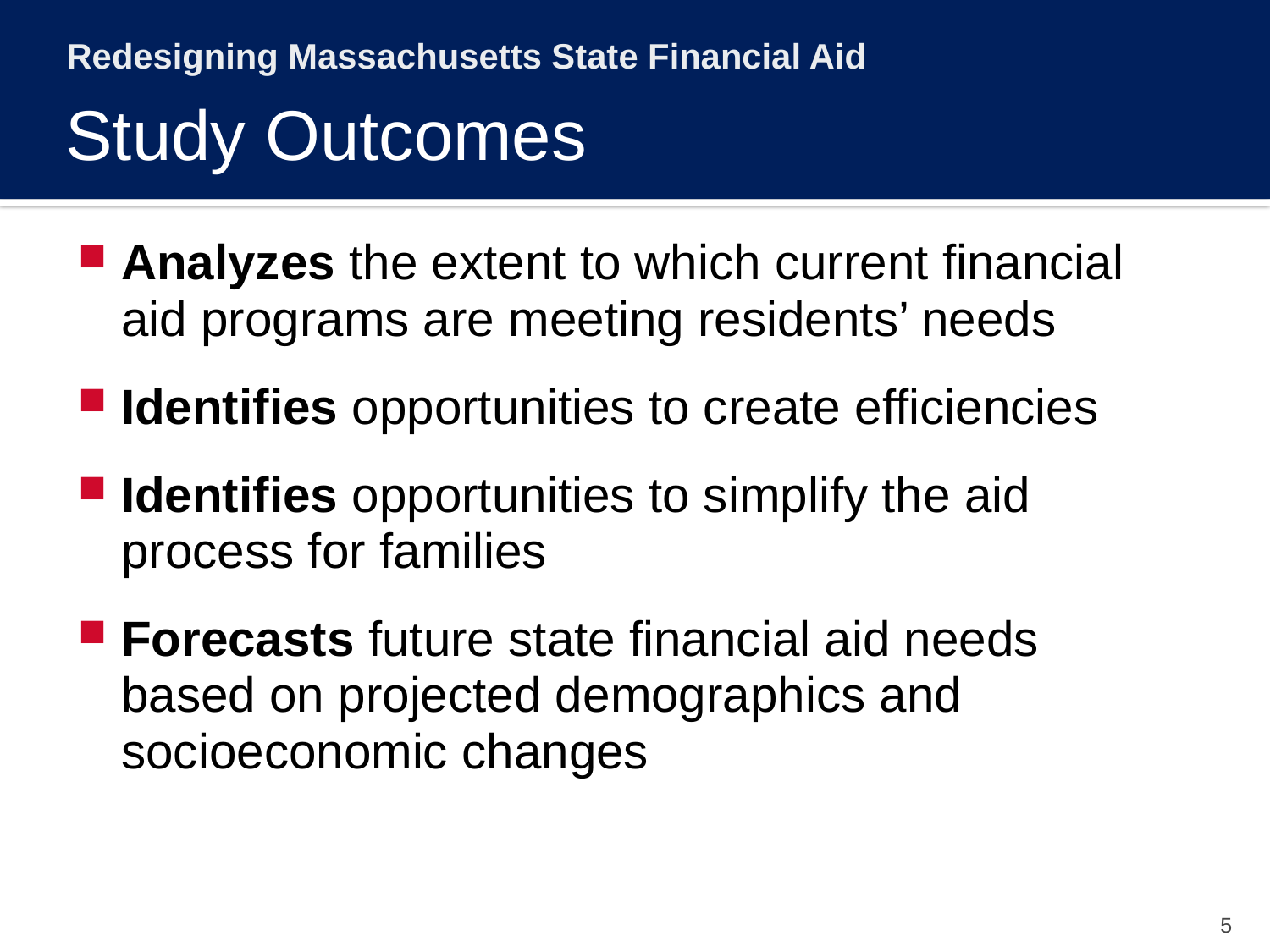

Redesigning Massachusetts State Financial Aid
# Study Outcomes
Analyzes the extent to which current financial aid programs are meeting residents’ needs
Identifies opportunities to create efficiencies
Identifies opportunities to simplify the aid process for families
Forecasts future state financial aid needs
based on projected demographics and socioeconomic changes